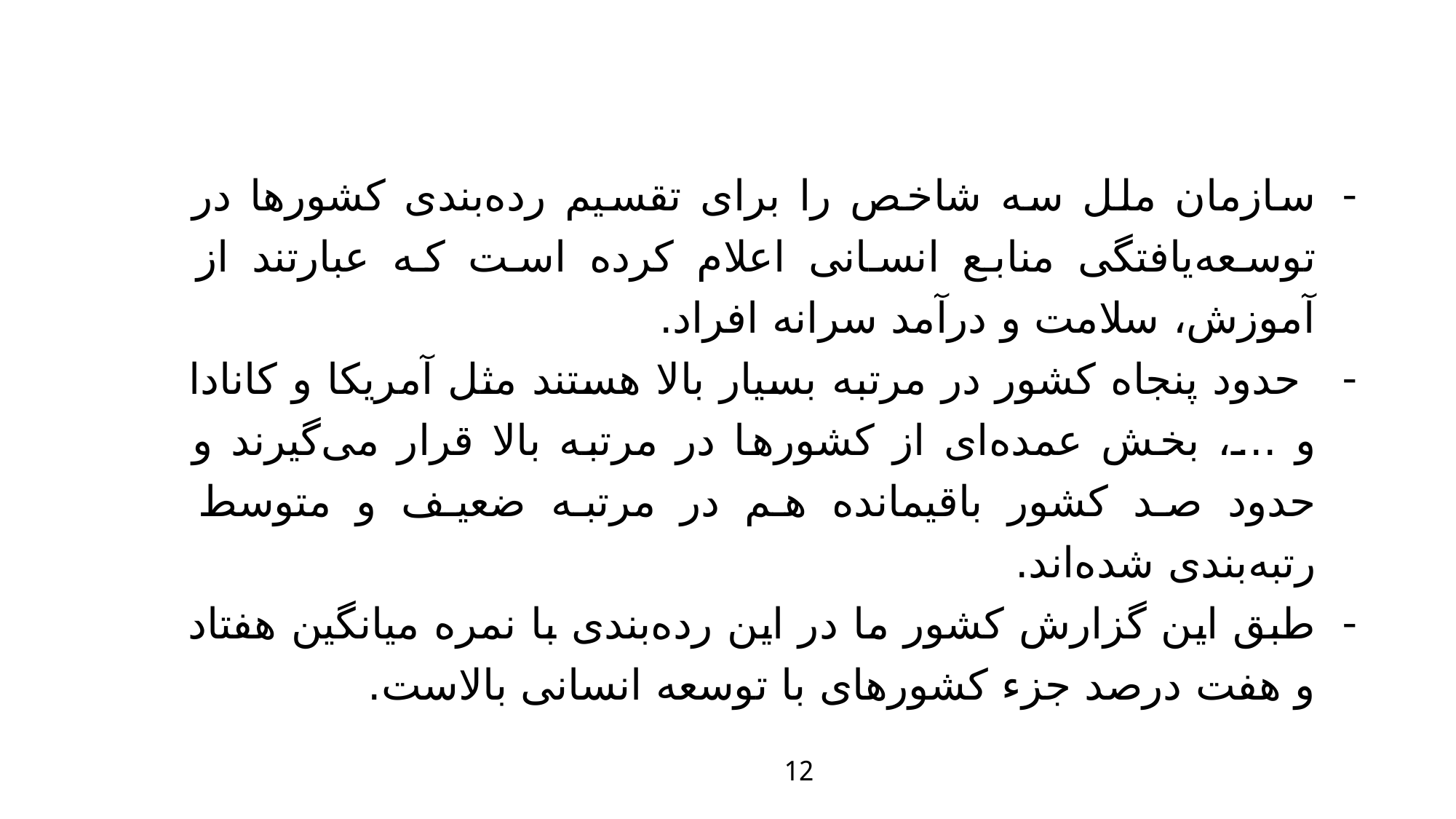

سازمان ملل سه شاخص را برای تقسیم رده‌بندی کشورها در توسعه‌یافتگی منابع انسانی اعلام کرده است که عبارتند از آموزش، سلامت و درآمد سرانه افراد.
 حدود پنجاه کشور در مرتبه بسیار بالا هستند مثل آمریکا و کانادا و ...، بخش عمده‌ای از کشورها در مرتبه بالا قرار می‌گیرند و حدود صد کشور باقیمانده هم در مرتبه ضعیف و متوسط رتبه‌بندی شده‌اند.
طبق این گزارش کشور ما در این رده‌بندی با نمره میانگین هفتاد و هفت درصد جزء کشورهای با توسعه انسانی بالاست.
12